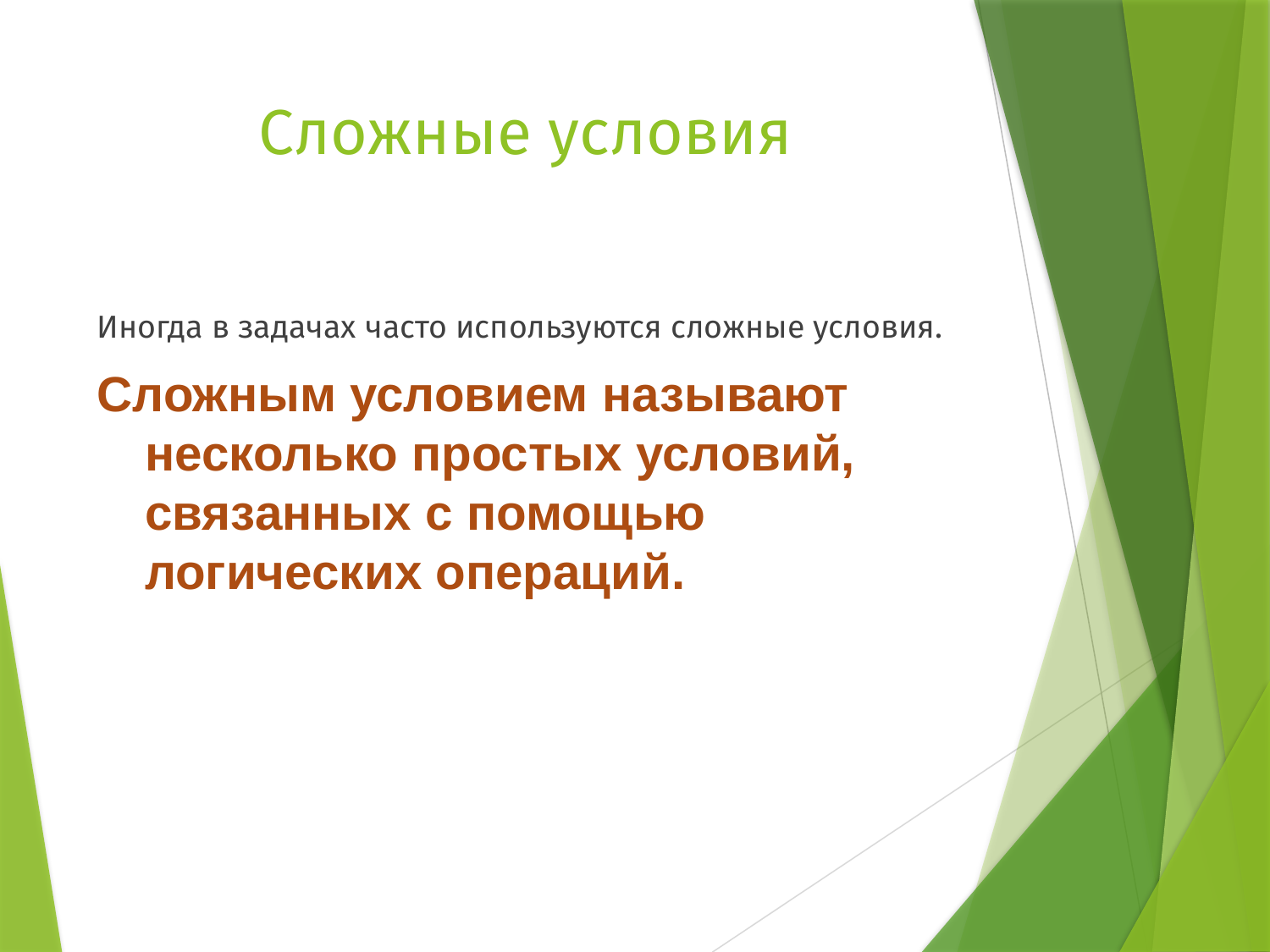

# Сложные условия
Иногда в задачах часто используются сложные условия.
Сложным условием называют несколько простых условий, связанных с помощью логических операций.